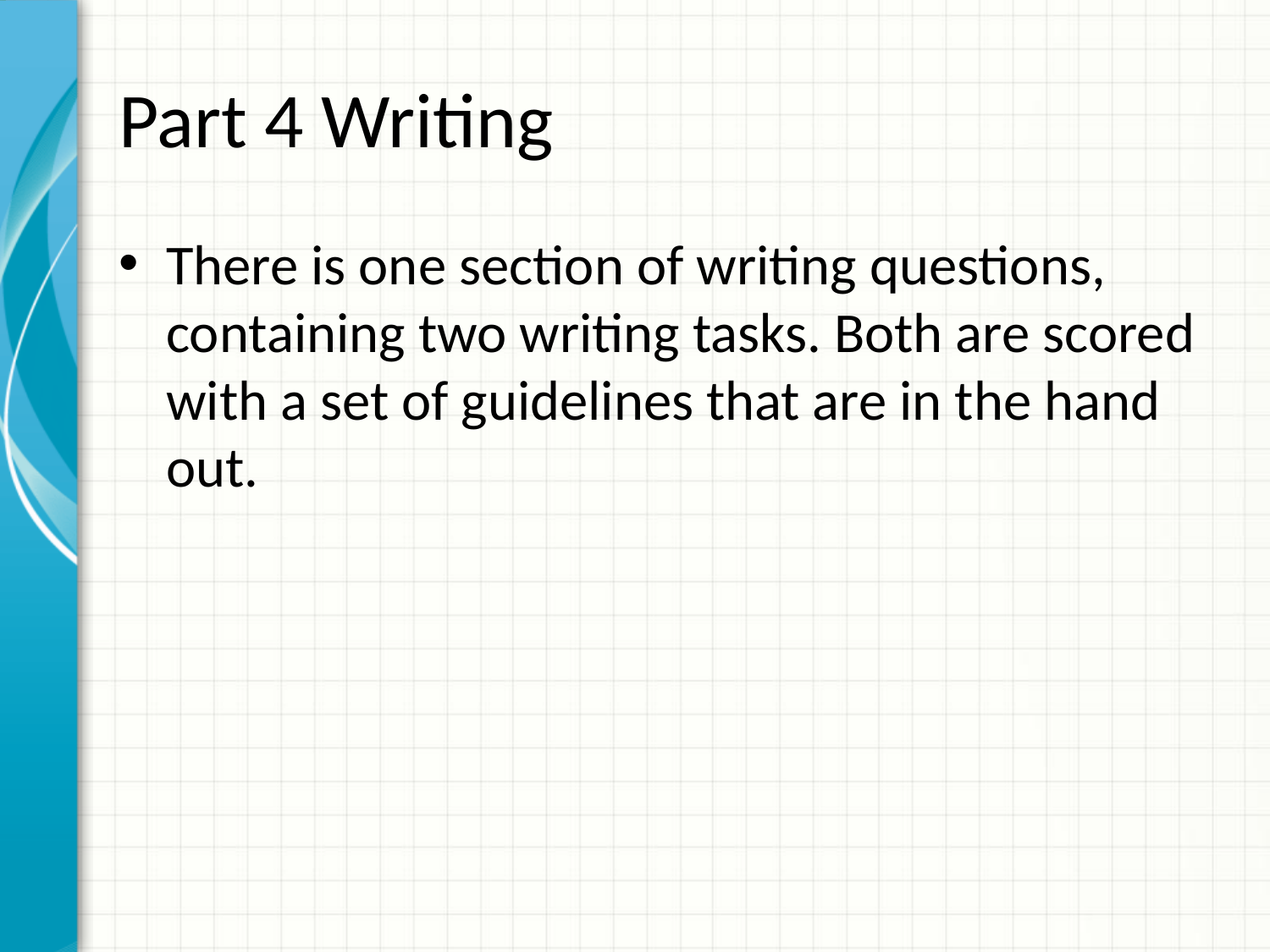

# Part 4 Writing
There is one section of writing questions, containing two writing tasks. Both are scored with a set of guidelines that are in the hand out.